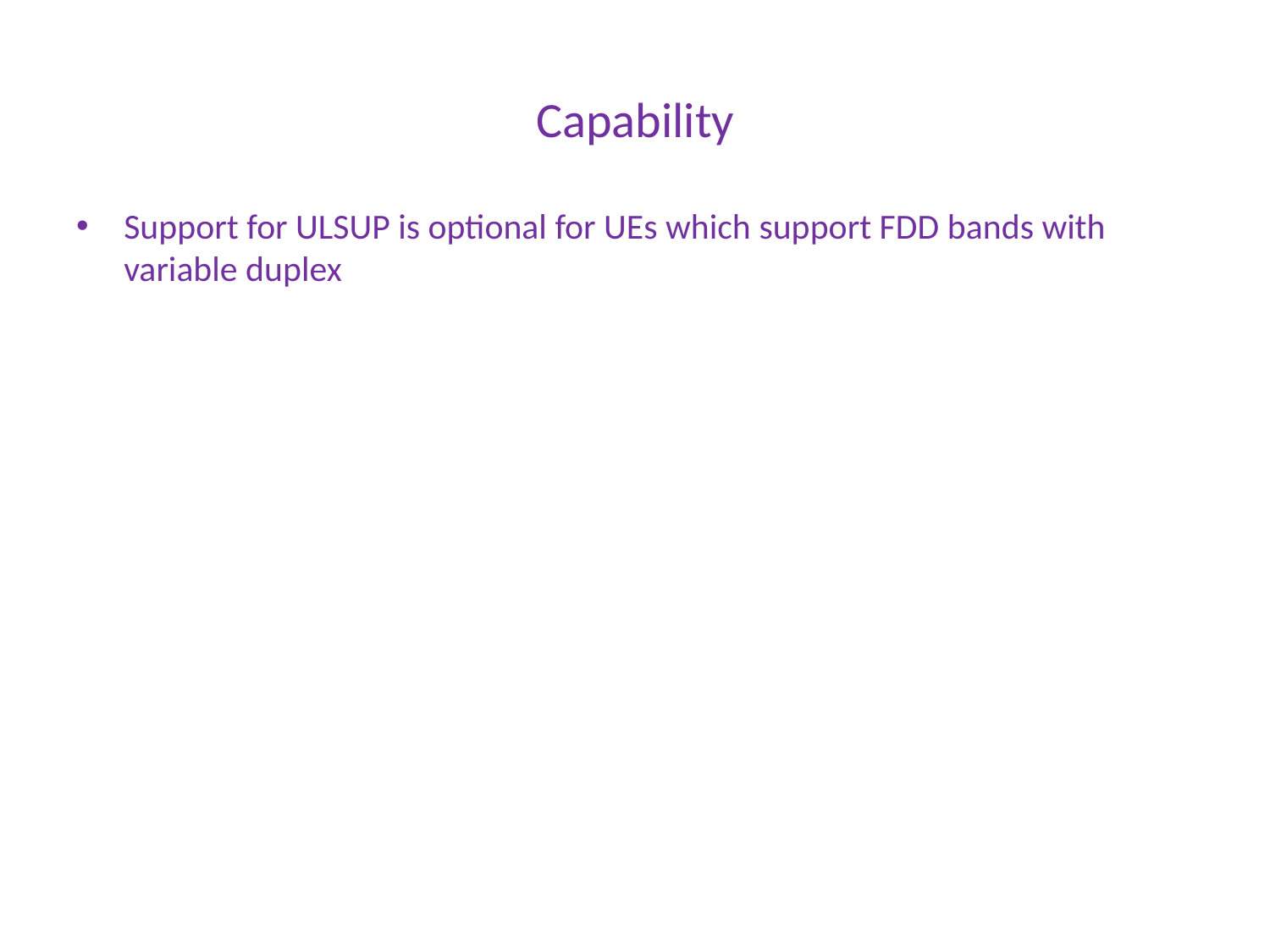

# Capability
Support for ULSUP is optional for UEs which support FDD bands with variable duplex